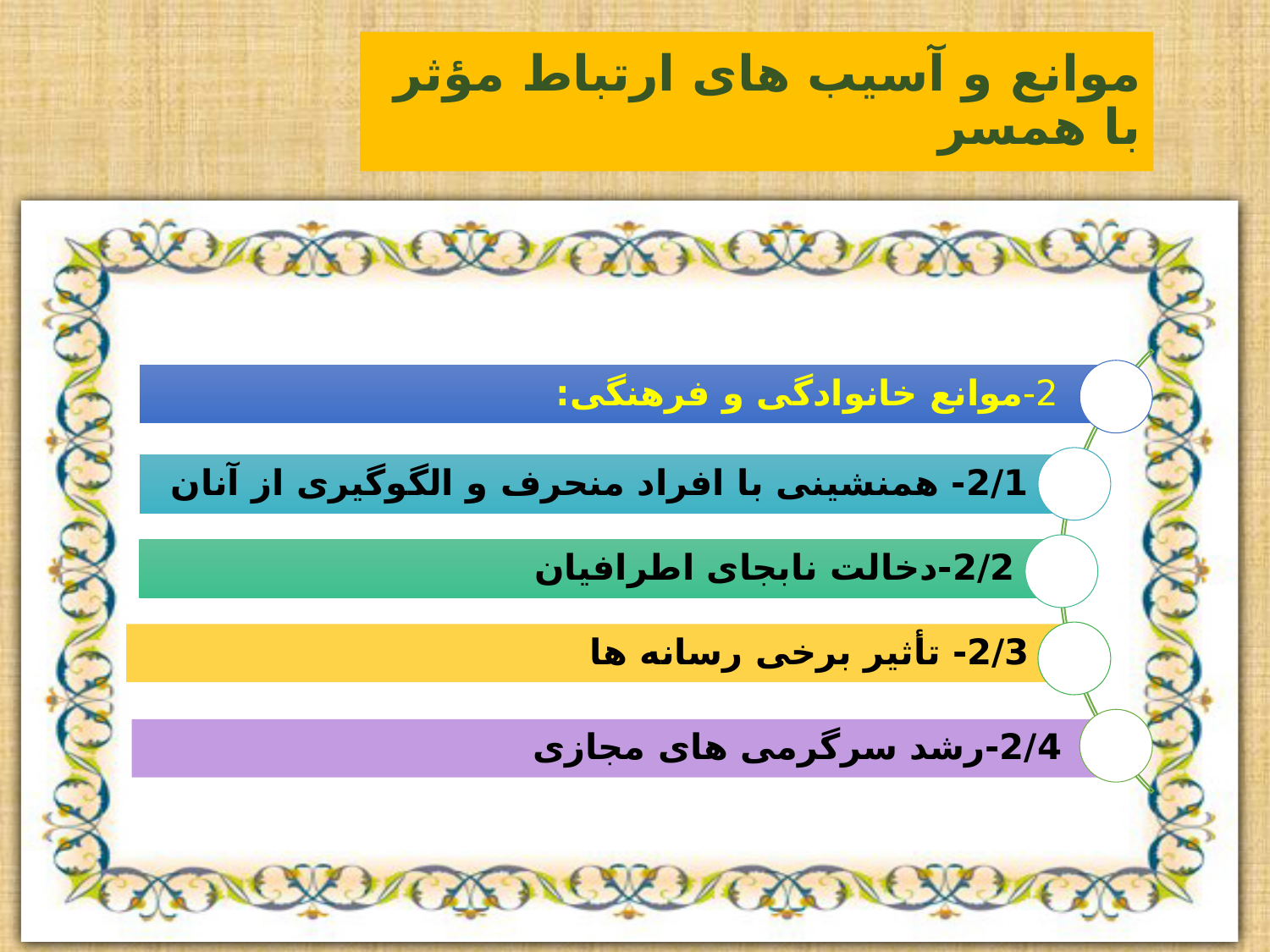

موانع و آسیب های ارتباط مؤثر با همسر

 2-موانع خانوادگی و فرهنگی:
2/1- همنشینی با افراد منحرف و الگوگیری از آنان
2/2-دخالت نابجای اطرافیان
 2/3- تأثیر برخی رسانه ها
2/4-رشد سرگرمی های مجازی